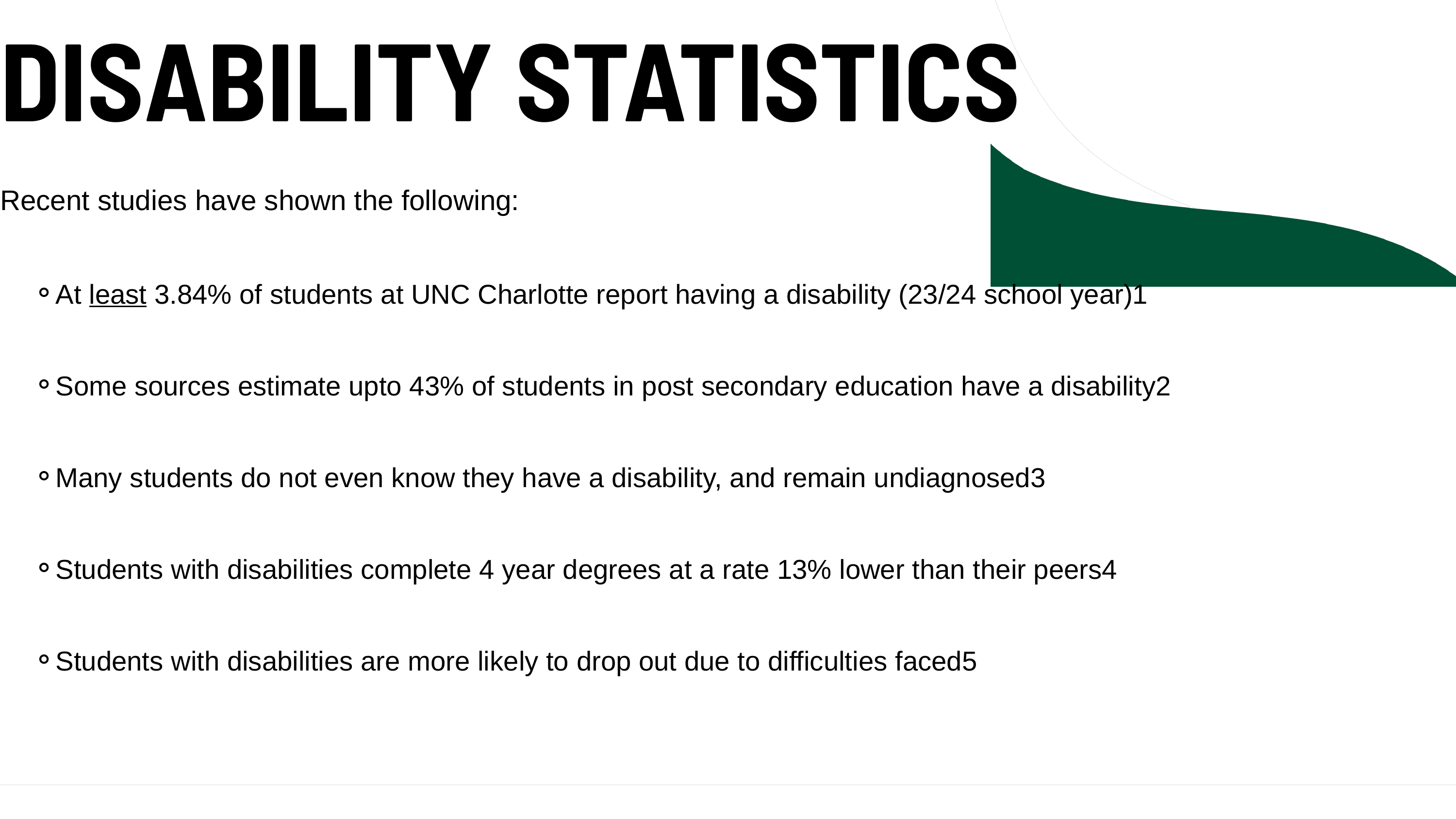

DISABILITY STATISTICS
Recent studies have shown the following:

At least 3.84% of students at UNC Charlotte report having a disability (23/24 school year)1

Some sources estimate upto 43% of students in post secondary education have a disability2

Many students do not even know they have a disability, and remain undiagnosed3

Students with disabilities complete 4 year degrees at a rate 13% lower than their peers4

Students with disabilities are more likely to drop out due to difficulties faced5